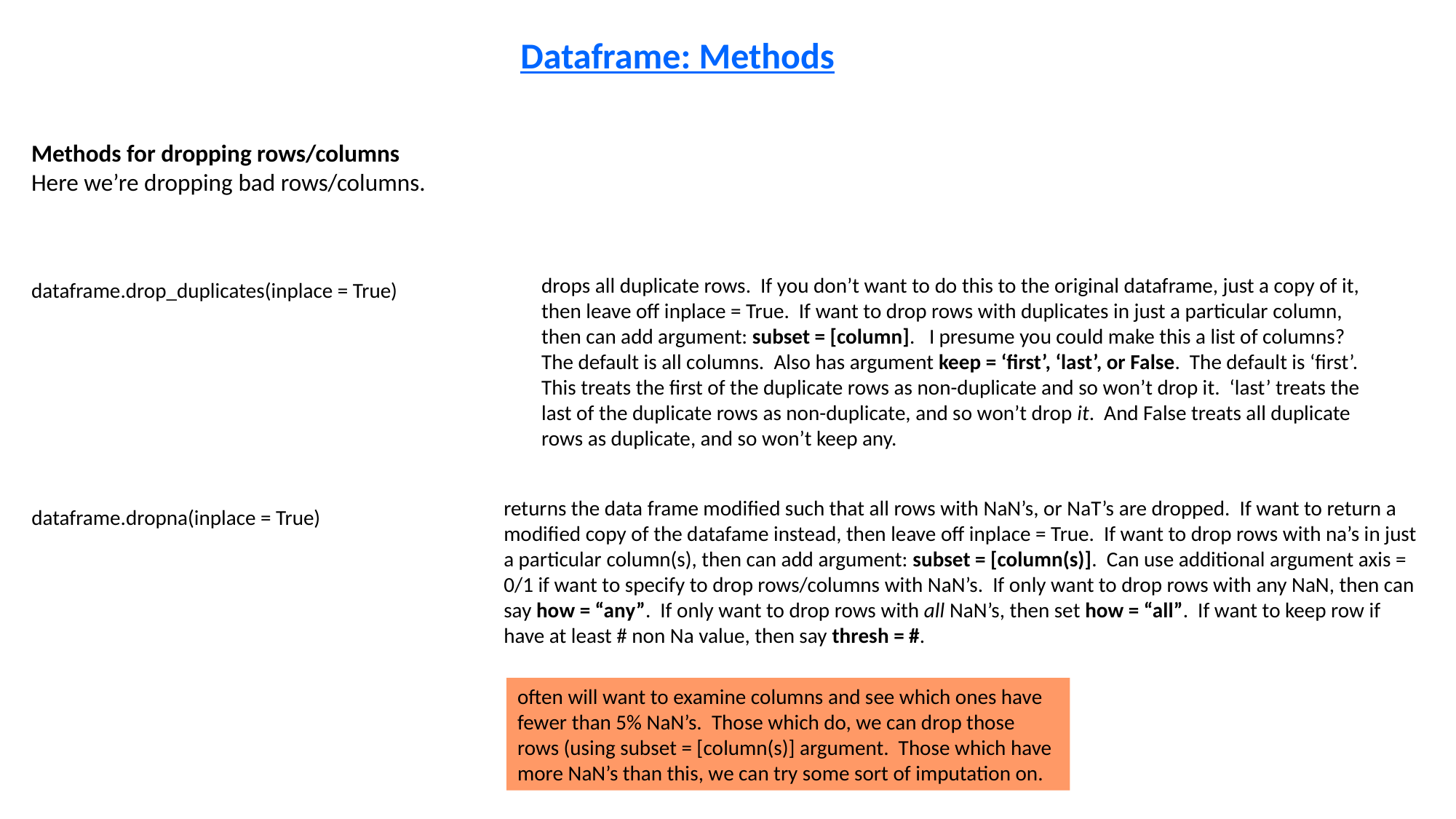

Dataframe: Methods
Methods for dropping rows/columns
Here we’re dropping bad rows/columns.
drops all duplicate rows.  If you don’t want to do this to the original dataframe, just a copy of it, then leave off inplace = True.  If want to drop rows with duplicates in just a particular column, then can add argument: subset = [column].   I presume you could make this a list of columns? The default is all columns.  Also has argument keep = ‘first’, ‘last’, or False.  The default is ‘first’.  This treats the first of the duplicate rows as non-duplicate and so won’t drop it.  ‘last’ treats the last of the duplicate rows as non-duplicate, and so won’t drop it.  And False treats all duplicate rows as duplicate, and so won’t keep any.
dataframe.drop_duplicates(inplace = True)
returns the data frame modified such that all rows with NaN’s, or NaT’s are dropped.  If want to return a modified copy of the datafame instead, then leave off inplace = True.  If want to drop rows with na’s in just a particular column(s), then can add argument: subset = [column(s)].  Can use additional argument axis = 0/1 if want to specify to drop rows/columns with NaN’s.  If only want to drop rows with any NaN, then can say how = “any”.  If only want to drop rows with all NaN’s, then set how = “all”.  If want to keep row if have at least # non Na value, then say thresh = #.
dataframe.dropna(inplace = True)
often will want to examine columns and see which ones have fewer than 5% NaN’s.  Those which do, we can drop those rows (using subset = [column(s)] argument.  Those which have more NaN’s than this, we can try some sort of imputation on.